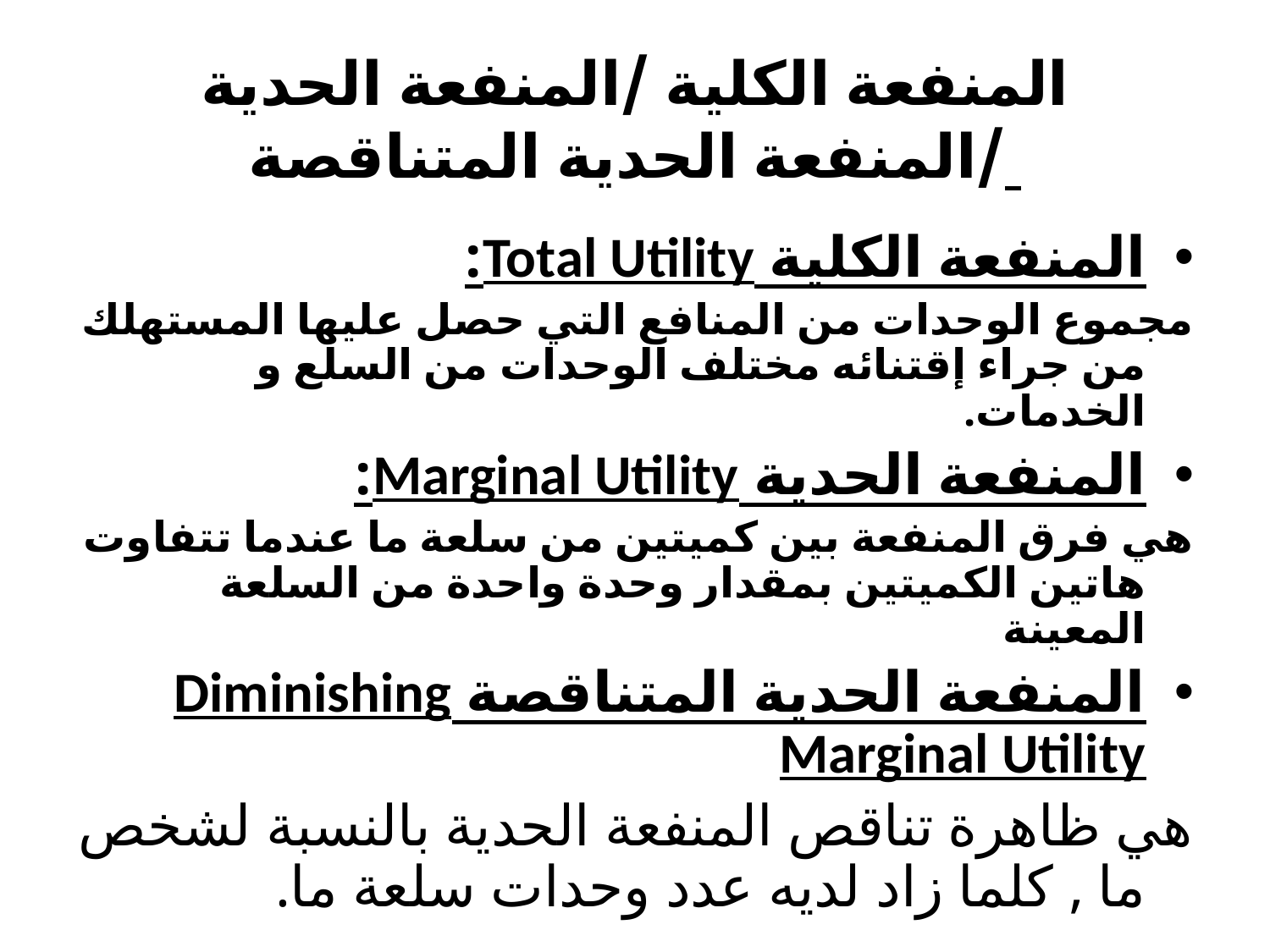

# المنفعة الكلية /المنفعة الحدية /المنفعة الحدية المتناقصة
المنفعة الكلية Total Utility:
مجموع الوحدات من المنافع التي حصل عليها المستهلك من جراء إقتنائه مختلف الوحدات من السلع و الخدمات.
المنفعة الحدية Marginal Utility:
هي فرق المنفعة بين كميتين من سلعة ما عندما تتفاوت هاتين الكميتين بمقدار وحدة واحدة من السلعة المعينة
المنفعة الحدية المتناقصة Diminishing Marginal Utility
هي ظاهرة تناقص المنفعة الحدية بالنسبة لشخص ما , كلما زاد لديه عدد وحدات سلعة ما.